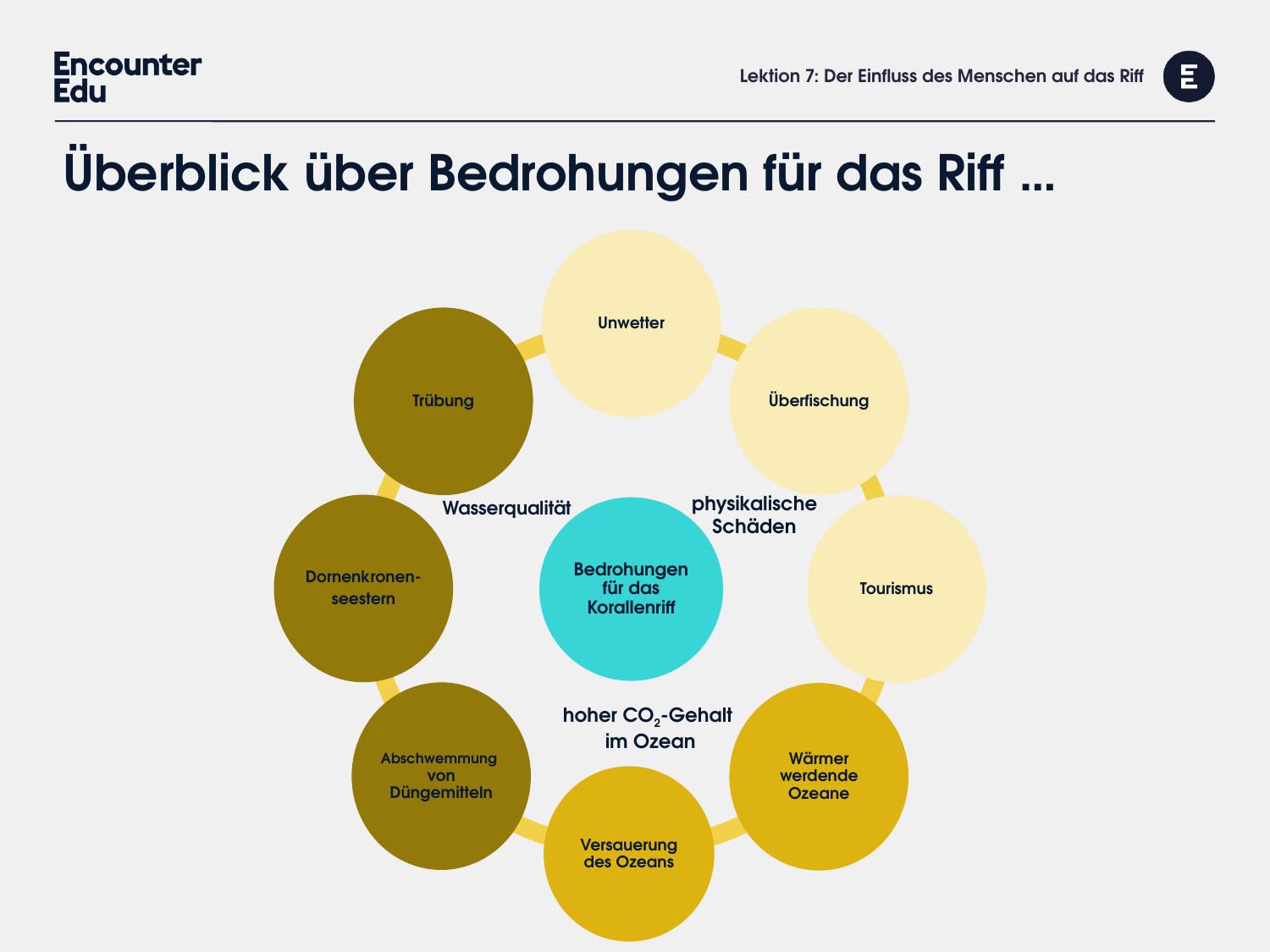

# Lektion 7: Der Einfluss des Menschen auf das Riff
Überblick über Bedrohungen für das Riff …
Bedrohungen für das Korallenriff
Unwetter
Überfischung
Tourismus
Wärmer werdende Ozeane
Versauerung des Ozeans
Abschwemmung
von Düngemitteln
Dornenkronen-
seestern
Trübung
physikalische Schäden
Wasserqualität
hoher CO2-Gehalt
im Ozean